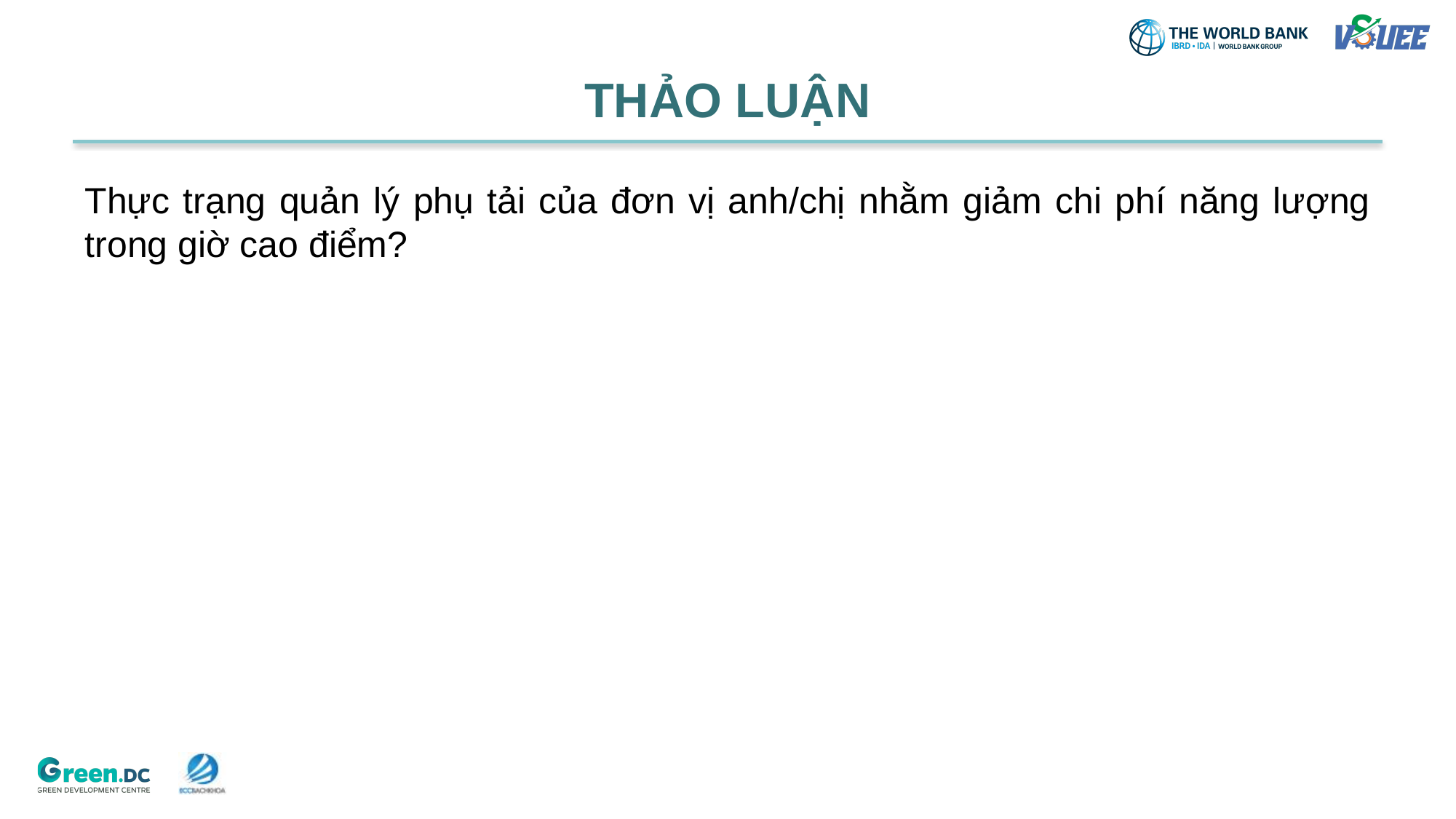

THẢO LUẬN
Thực trạng quản lý phụ tải của đơn vị anh/chị nhằm giảm chi phí năng lượng trong giờ cao điểm?